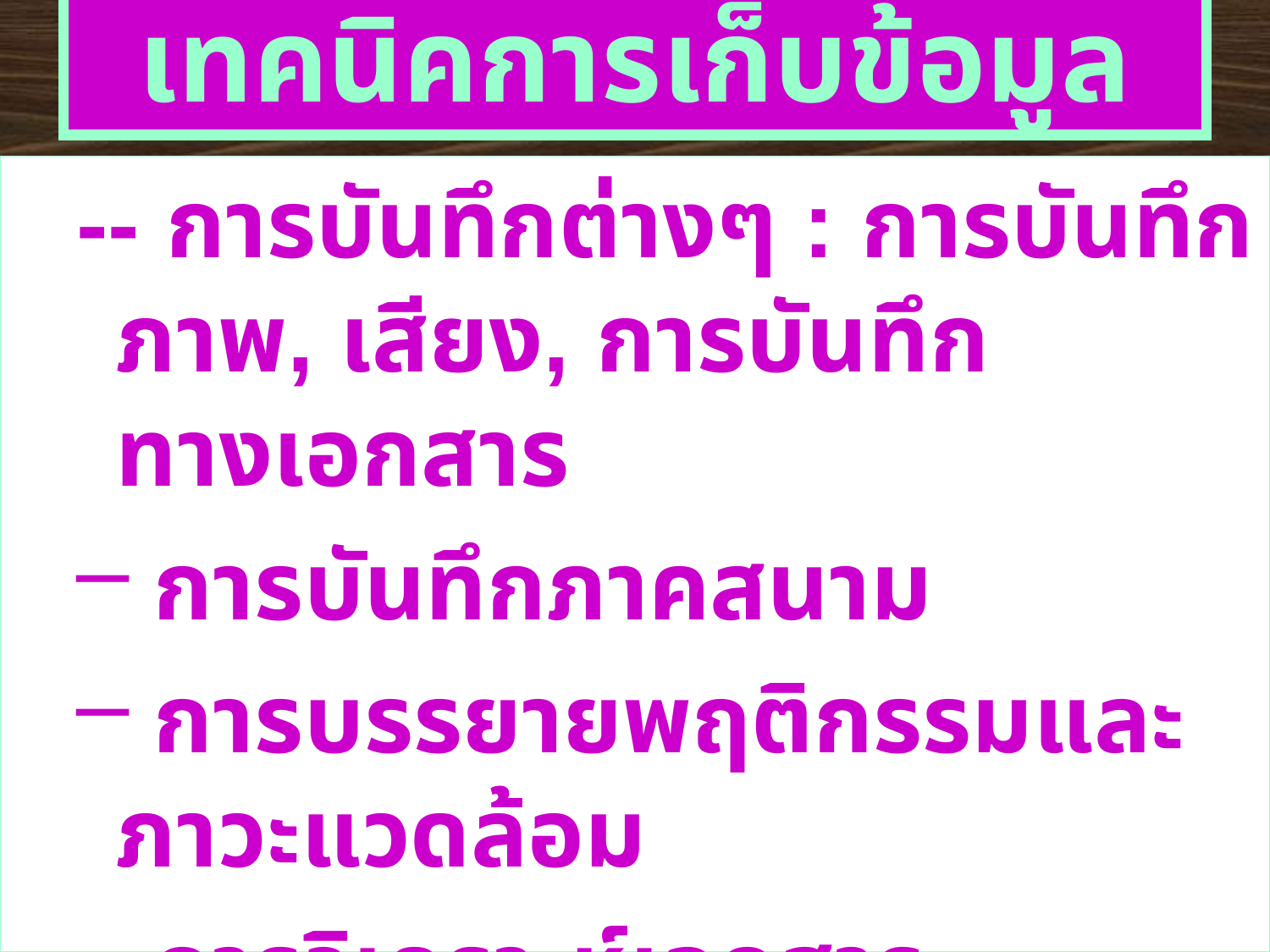

# เทคนิคการเก็บข้อมูล
-- การบันทึกต่างๆ : การบันทึกภาพ, เสียง, การบันทึกทางเอกสาร
 การบันทึกภาคสนาม
 การบรรยายพฤติกรรมและภาวะแวดล้อม
 การวิเคราะห์เอกสาร
 แบบวัดต่างๆ